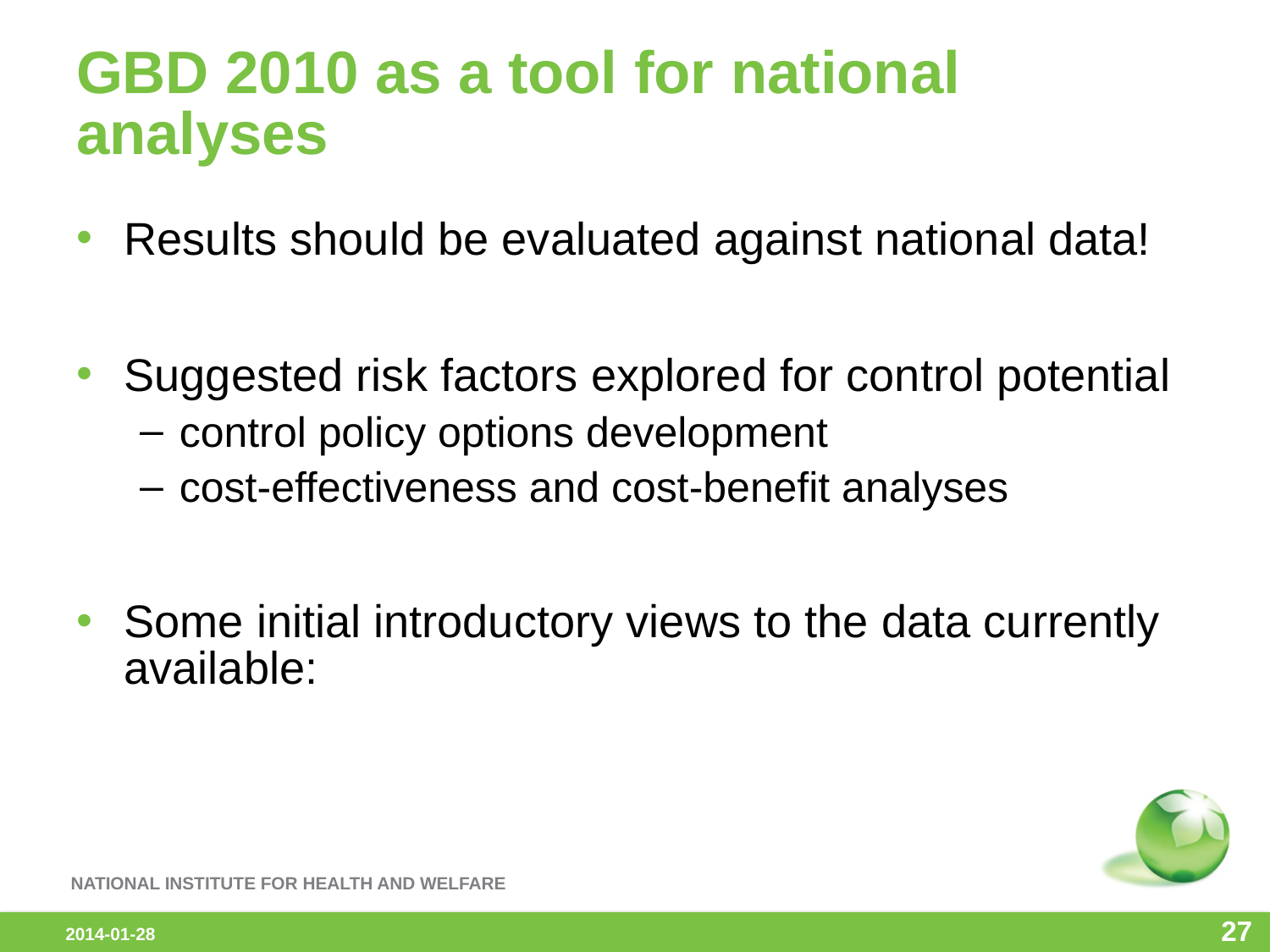

# GBD 2010 as a tool for national analyses
Results should be evaluated against national data!

Suggested risk factors explored for control potential
control policy options development
cost-effectiveness and cost-benefit analyses

Some initial introductory views to the data currently available:
27
2014-01-28